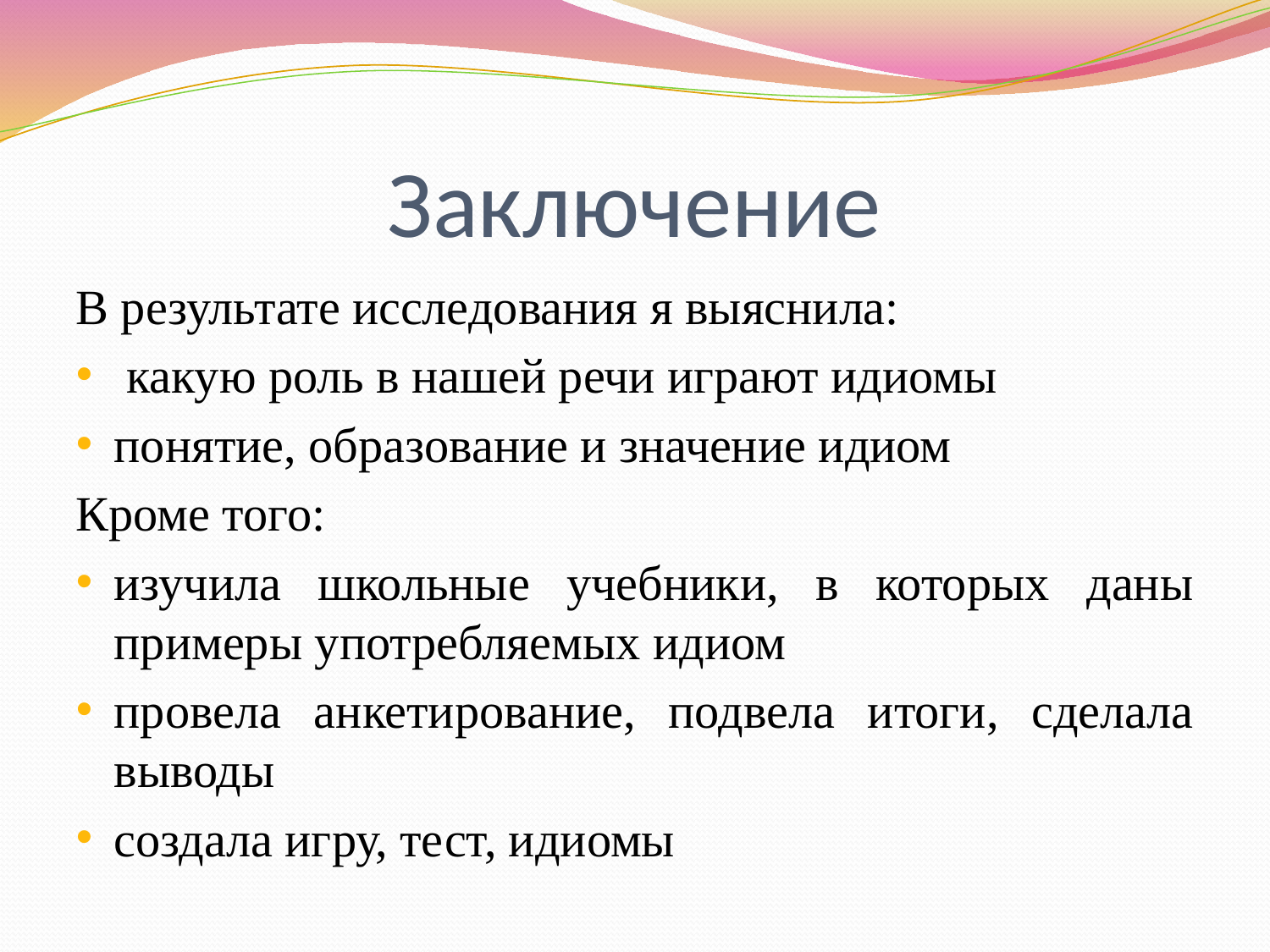

# Заключение
В результате исследования я выяснила:
 какую роль в нашей речи играют идиомы
понятие, образование и значение идиом
Кроме того:
изучила школьные учебники, в которых даны примеры употребляемых идиом
провела анкетирование, подвела итоги, сделала выводы
создала игру, тест, идиомы